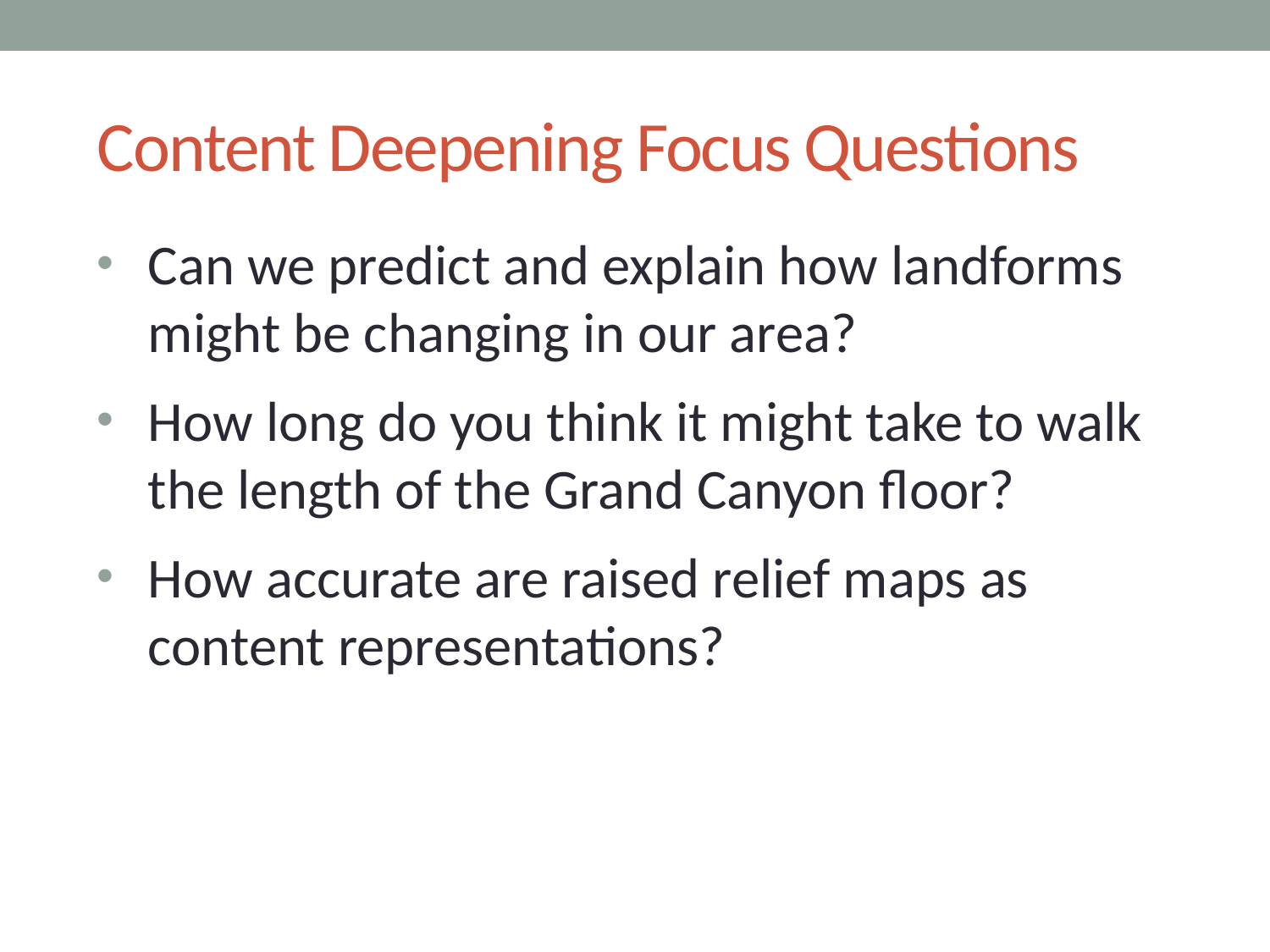

# Content Deepening Focus Questions
Can we predict and explain how landforms might be changing in our area?
How long do you think it might take to walk the length of the Grand Canyon floor?
How accurate are raised relief maps as content representations?